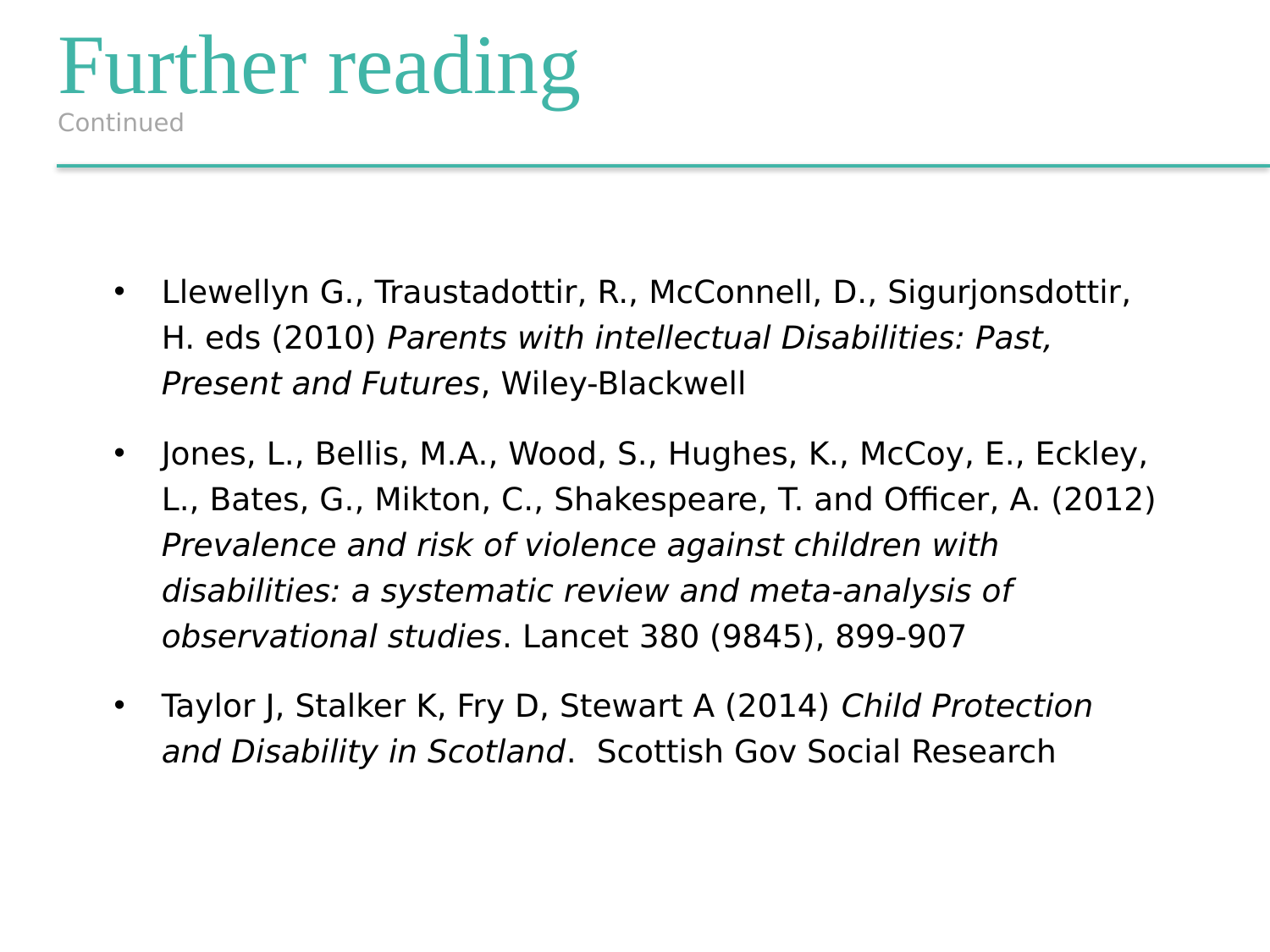

Further reading
Continued

Llewellyn G., Traustadottir, R., McConnell, D., Sigurjonsdottir, H. eds (2010) Parents with intellectual Disabilities: Past, Present and Futures, Wiley-Blackwell
Jones, L., Bellis, M.A., Wood, S., Hughes, K., McCoy, E., Eckley, L., Bates, G., Mikton, C., Shakespeare, T. and Officer, A. (2012) Prevalence and risk of violence against children with disabilities: a systematic review and meta-analysis of observational studies. Lancet 380 (9845), 899-907
Taylor J, Stalker K, Fry D, Stewart A (2014) Child Protection and Disability in Scotland.  Scottish Gov Social Research